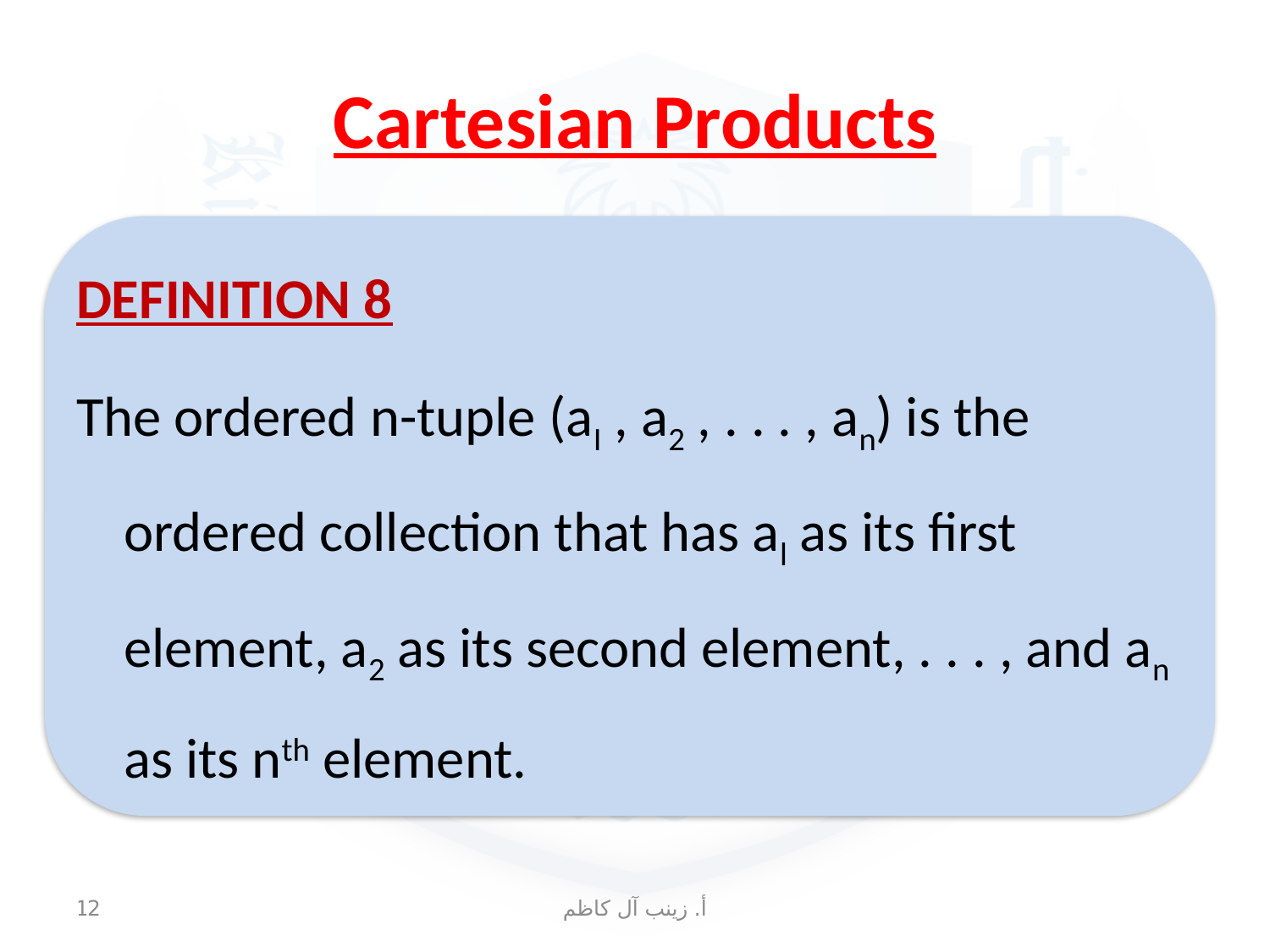

# Cartesian Products

DEFINITION 8
The ordered n-tuple (aI , a2 , . . . , an) is the ordered collection that has al as its first element, a2 as its second element, . . . , and an as its nth element.

12
أ. زينب آل كاظم